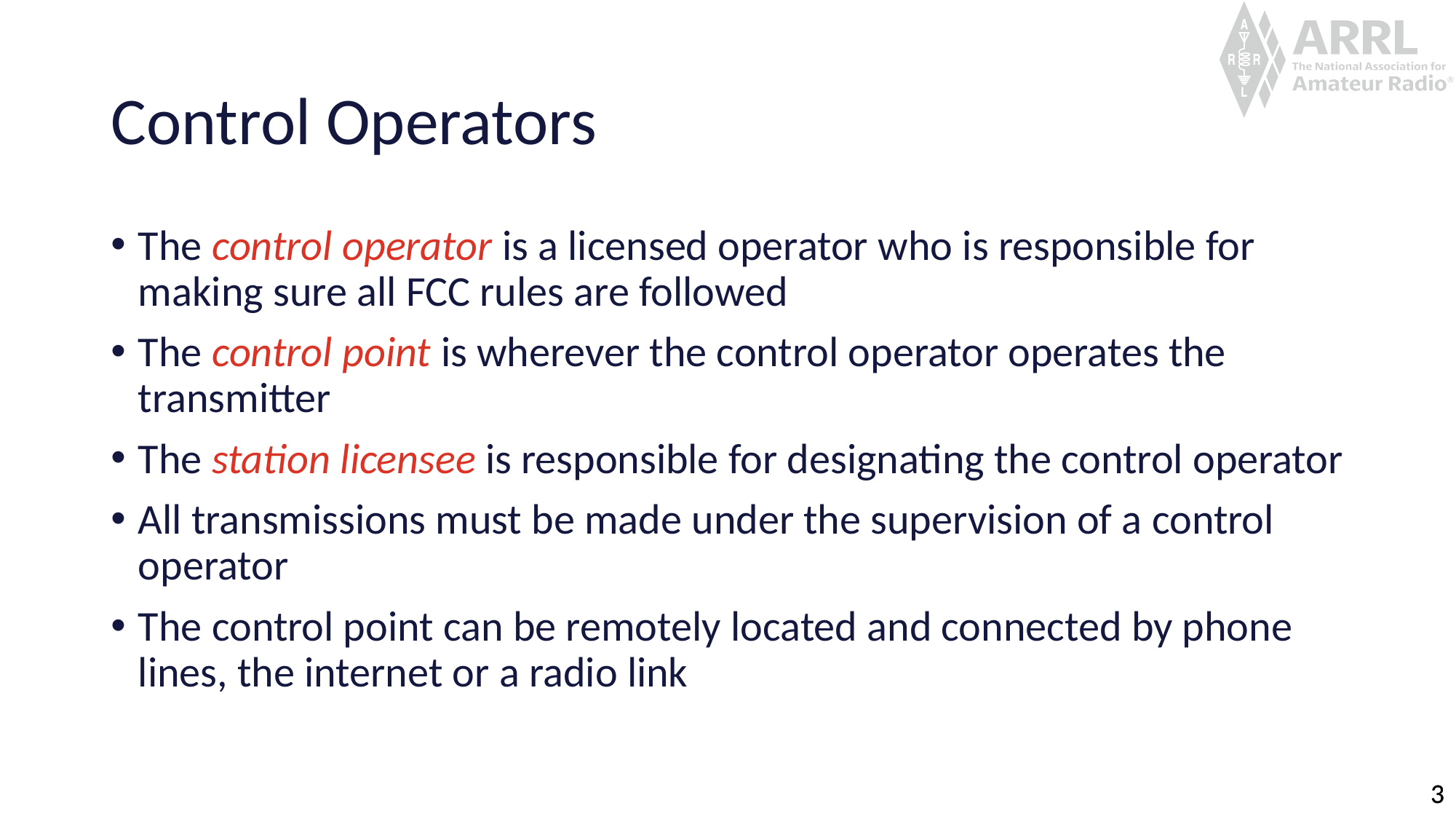

# Control Operators
The control operator is a licensed operator who is responsible for making sure all FCC rules are followed
The control point is wherever the control operator operates the transmitter
The station licensee is responsible for designating the control operator
All transmissions must be made under the supervision of a control operator
The control point can be remotely located and connected by phone lines, the internet or a radio link